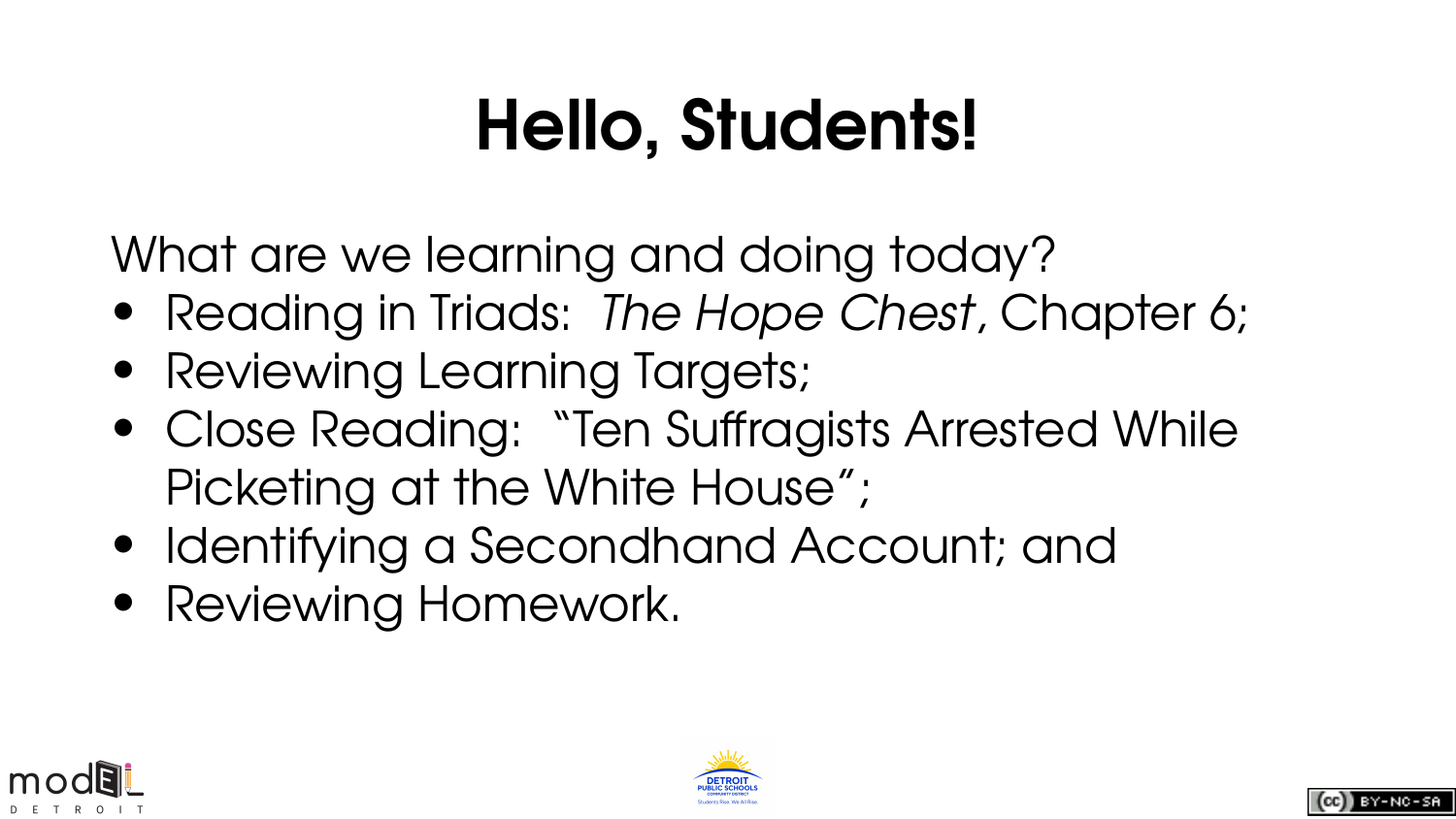

# Hello, Students!
What are we learning and doing today?
Reading in Triads:  The Hope Chest, Chapter 6;
Reviewing Learning Targets;
Close Reading:  “Ten Suffragists Arrested While Picketing at the White House”;
Identifying a Secondhand Account; and
Reviewing Homework.